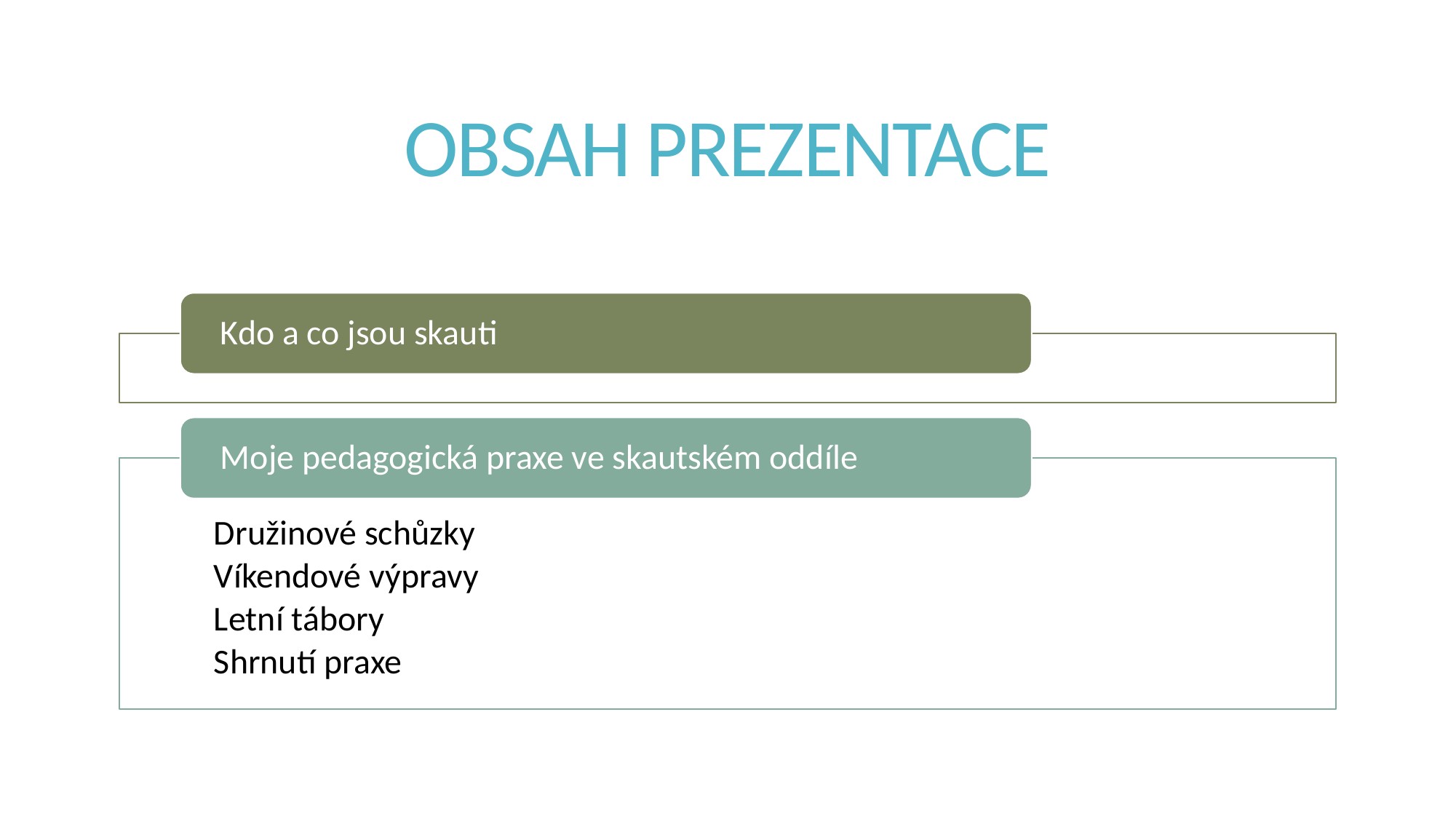

# OBSAH PREZENTACE
Kdo a co jsou skauti
Družinové schůzky
Víkendové výpravy
Letní tábory
Shrnutí praxe
Moje pedagogická praxe ve skautském oddíle